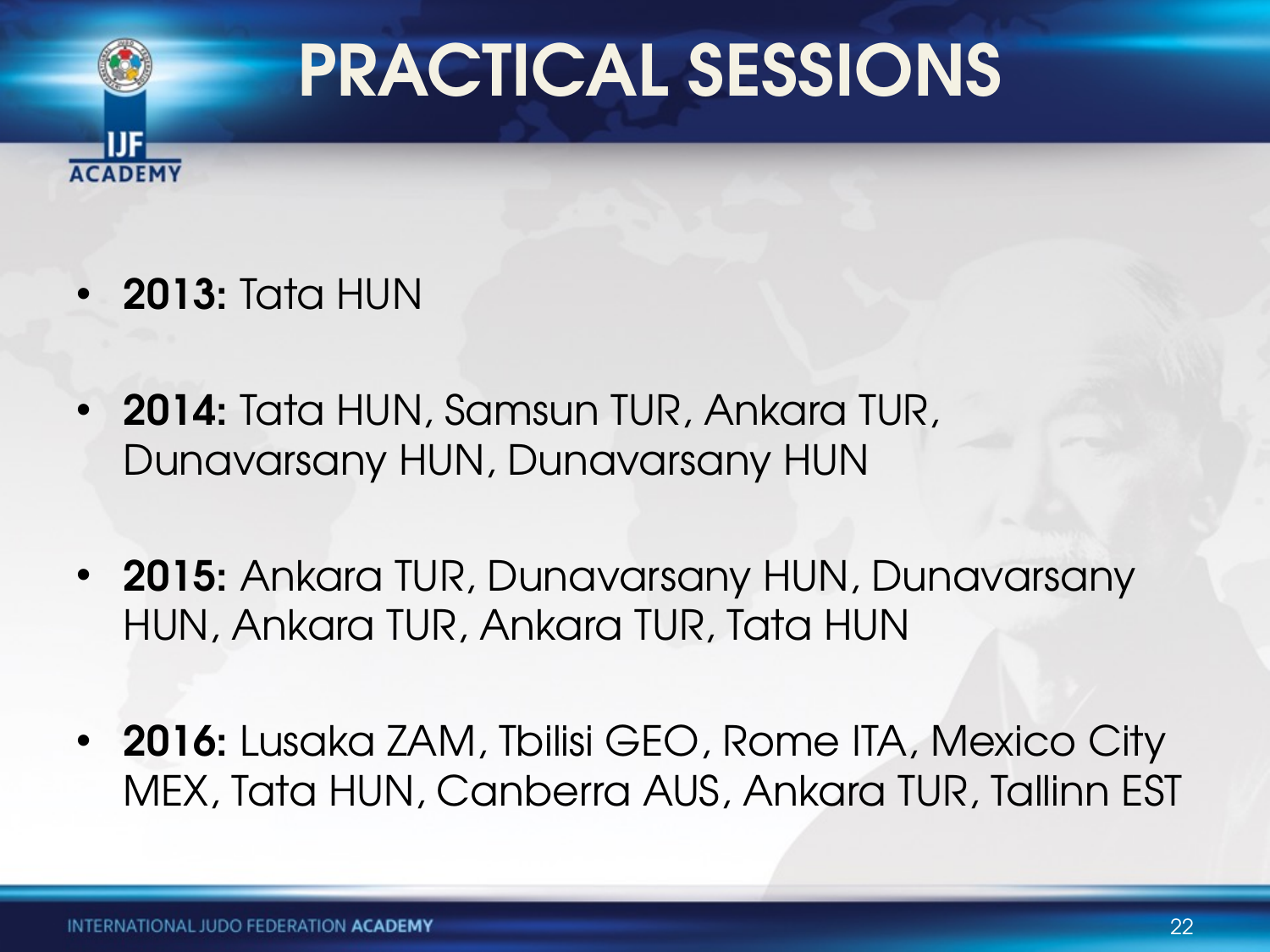

# PRACTICAL SESSIONS

2013: Tata HUN

2014: Tata HUN, Samsun TUR, Ankara TUR, Dunavarsany HUN, Dunavarsany HUN

2015: Ankara TUR, Dunavarsany HUN, Dunavarsany HUN, Ankara TUR, Ankara TUR, Tata HUN

2016: Lusaka ZAM, Tbilisi GEO, Rome ITA, Mexico City MEX, Tata HUN, Canberra AUS, Ankara TUR, Tallinn EST

22